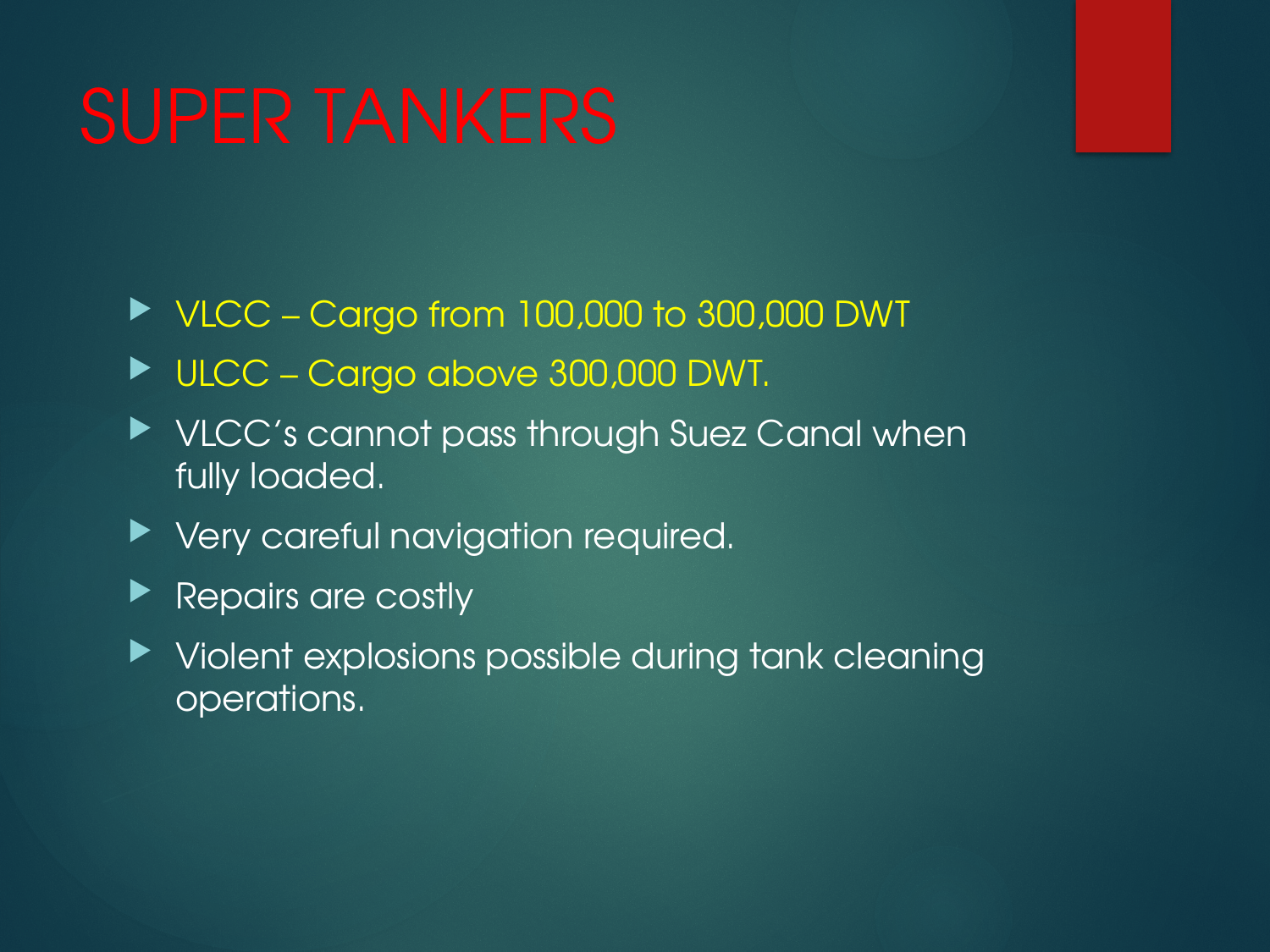

# SUPER TANKERS
VLCC – Cargo from 100,000 to 300,000 DWT
ULCC – Cargo above 300,000 DWT.
VLCC’s cannot pass through Suez Canal when fully loaded.
Very careful navigation required.
Repairs are costly
Violent explosions possible during tank cleaning operations.